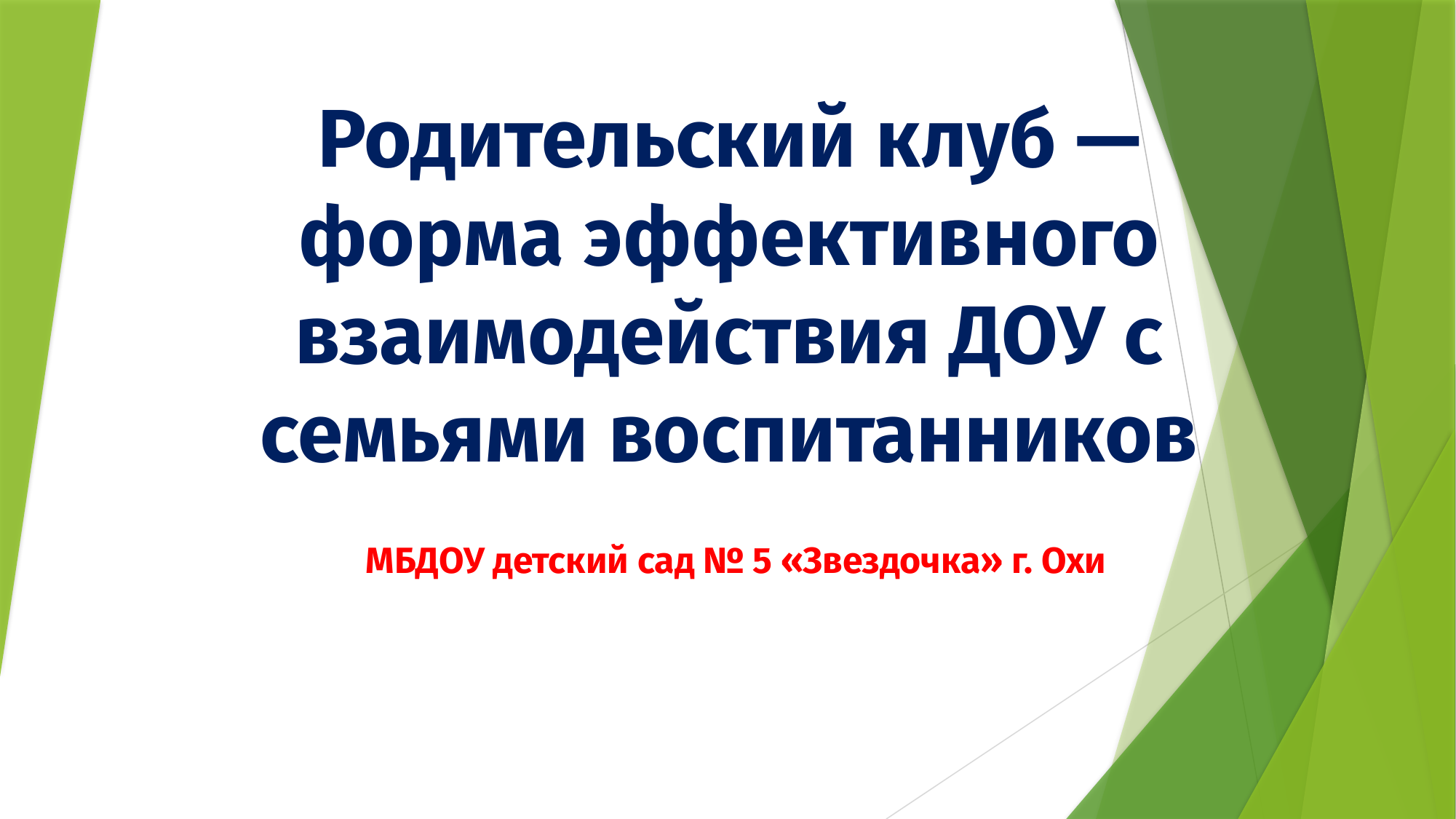

# Родительский клуб — форма эффективного взаимодействия ДОУ с семьями воспитанников

МБДОУ детский сад № 5 «Звездочка» г. Охи